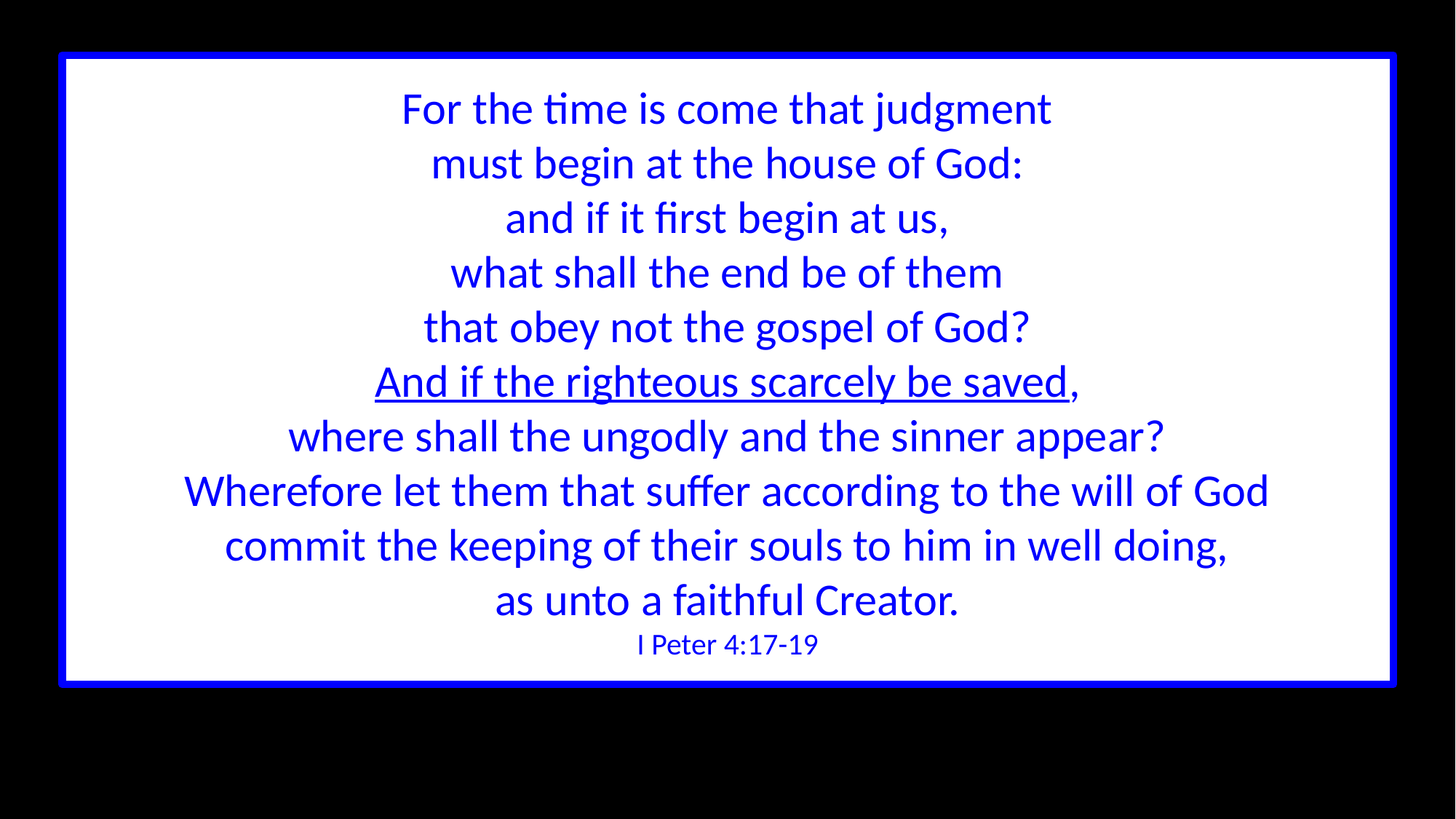

For the time is come that judgment
must begin at the house of God:
and if it first begin at us,
what shall the end be of them
that obey not the gospel of God?
And if the righteous scarcely be saved,
where shall the ungodly and the sinner appear?
Wherefore let them that suffer according to the will of God
commit the keeping of their souls to him in well doing,
as unto a faithful Creator.
I Peter 4:17-19